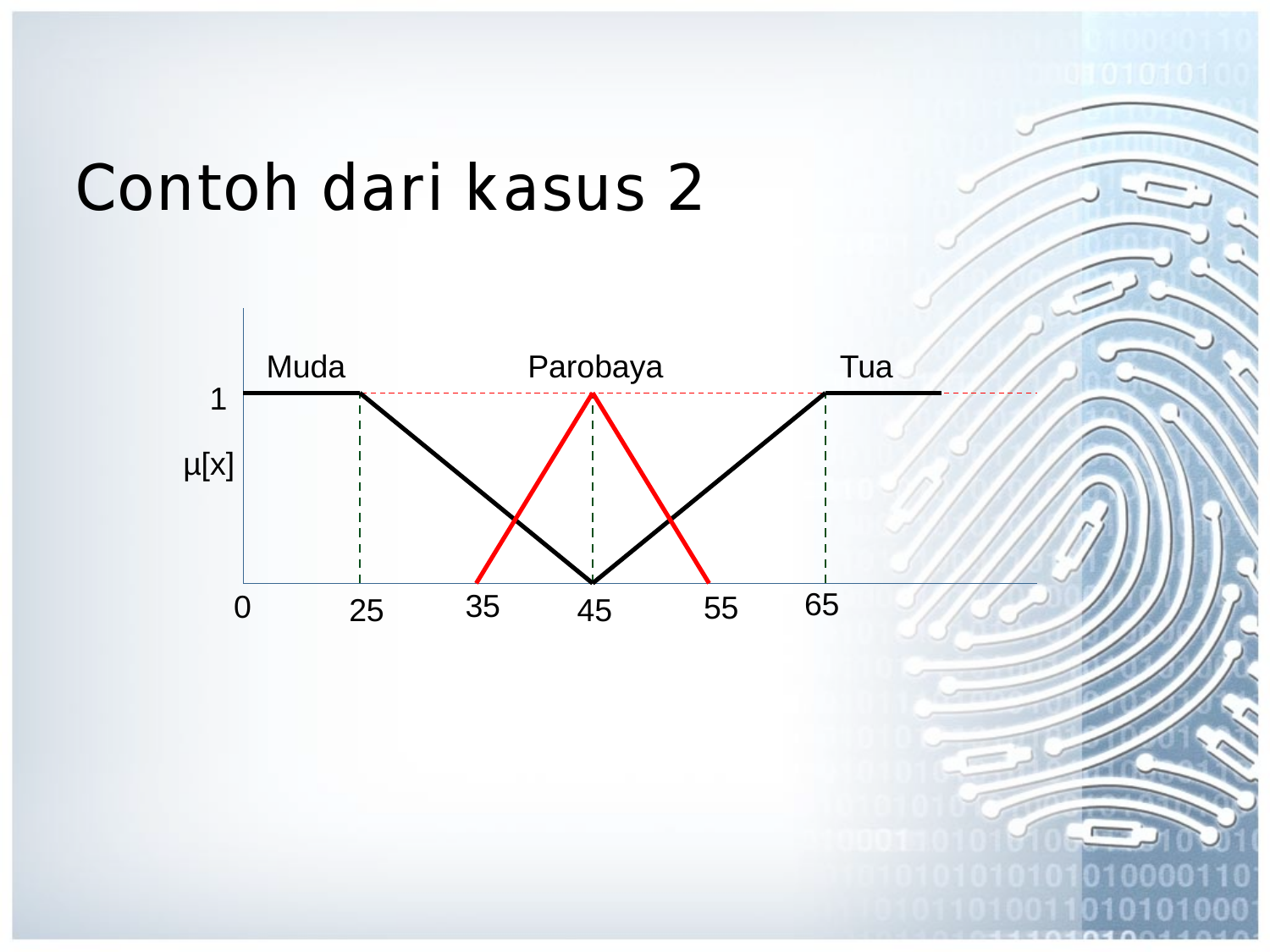

# Contoh dari kasus 2
 Muda
 Parobaya
 Tua
 1
 µ[x]
 65
 35
 0
 55
 25
 45